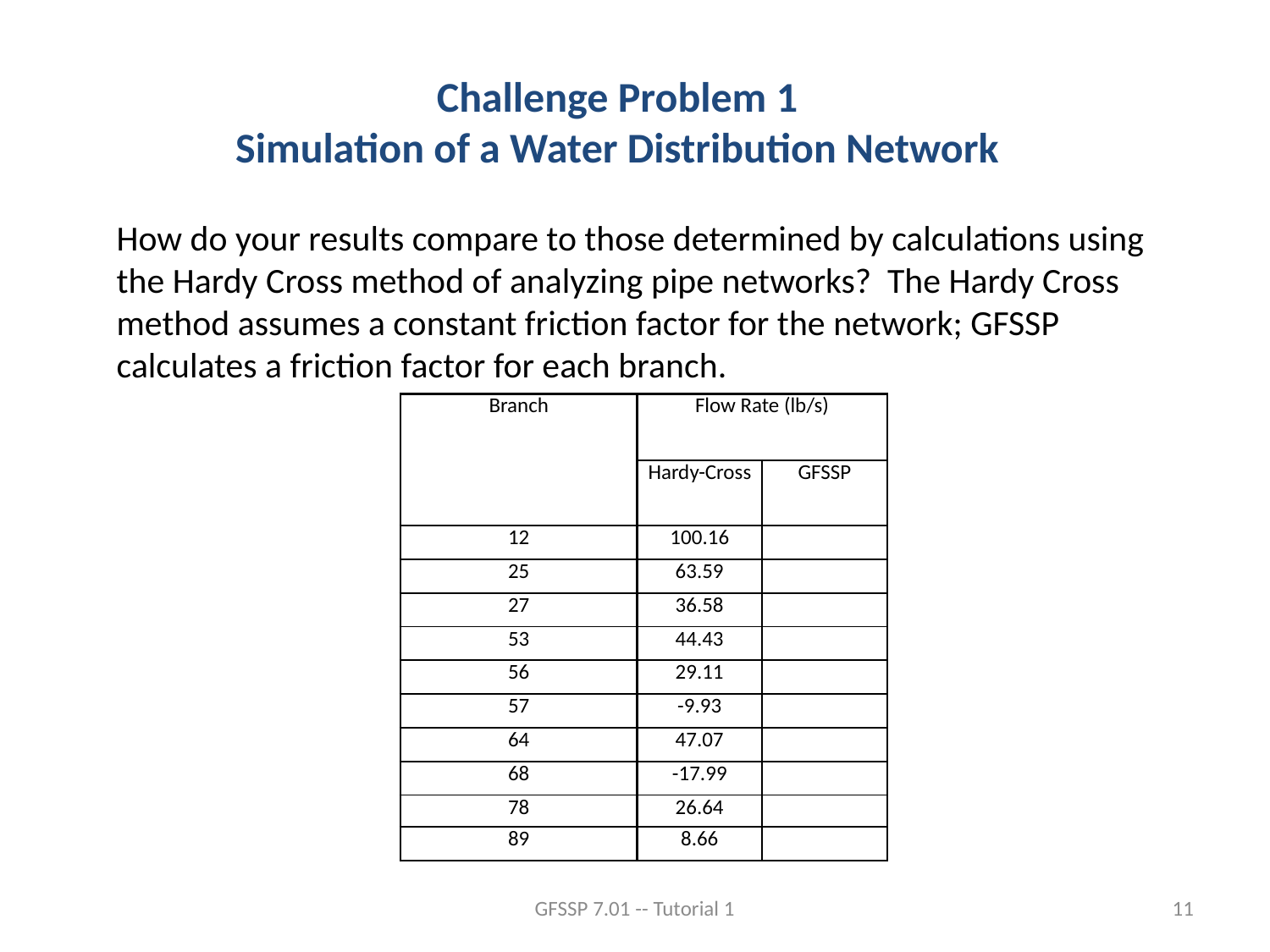

Challenge Problem 1
Simulation of a Water Distribution Network
How do your results compare to those determined by calculations using the Hardy Cross method of analyzing pipe networks?  The Hardy Cross method assumes a constant friction factor for the network; GFSSP calculates a friction factor for each branch.
| Branch | Flow Rate (lb/s) |  |
| --- | --- | --- |
|  | Hardy-Cross | GFSSP |
| 12 | 100.16 |  |
| 25 | 63.59 |  |
| 27 | 36.58 |  |
| 53 | 44.43 |  |
| 56 | 29.11 |  |
| 57 | -9.93 |  |
| 64 | 47.07 |  |
| 68 | -17.99 |  |
| 78 | 26.64 |  |
| 89 | 8.66 |  |

GFSSP 7.01 -- Tutorial 1
11